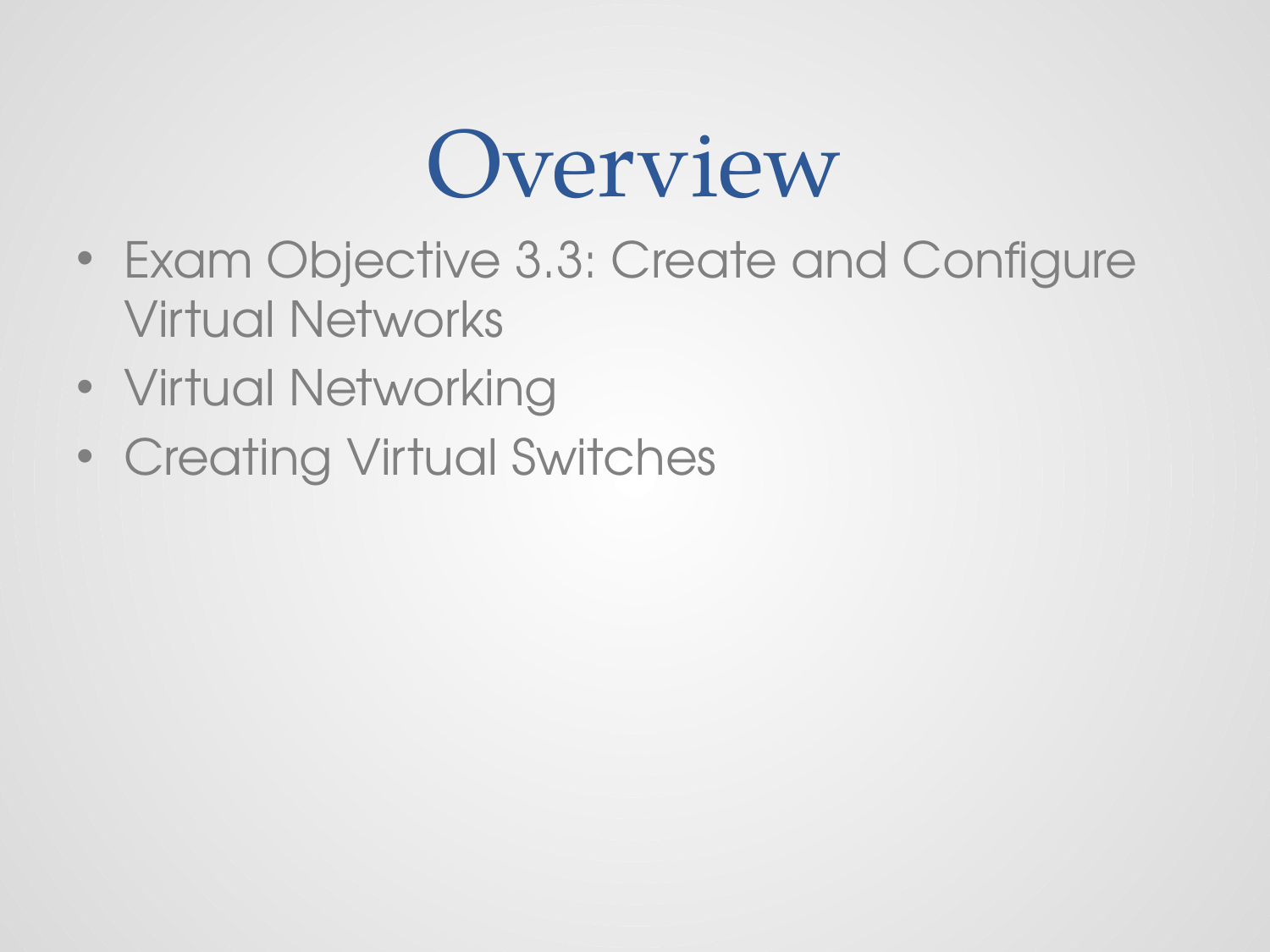

# Overview
Exam Objective 3.3: Create and Configure Virtual Networks
Virtual Networking
Creating Virtual Switches

© 2013 John Wiley & Sons, Inc.
2